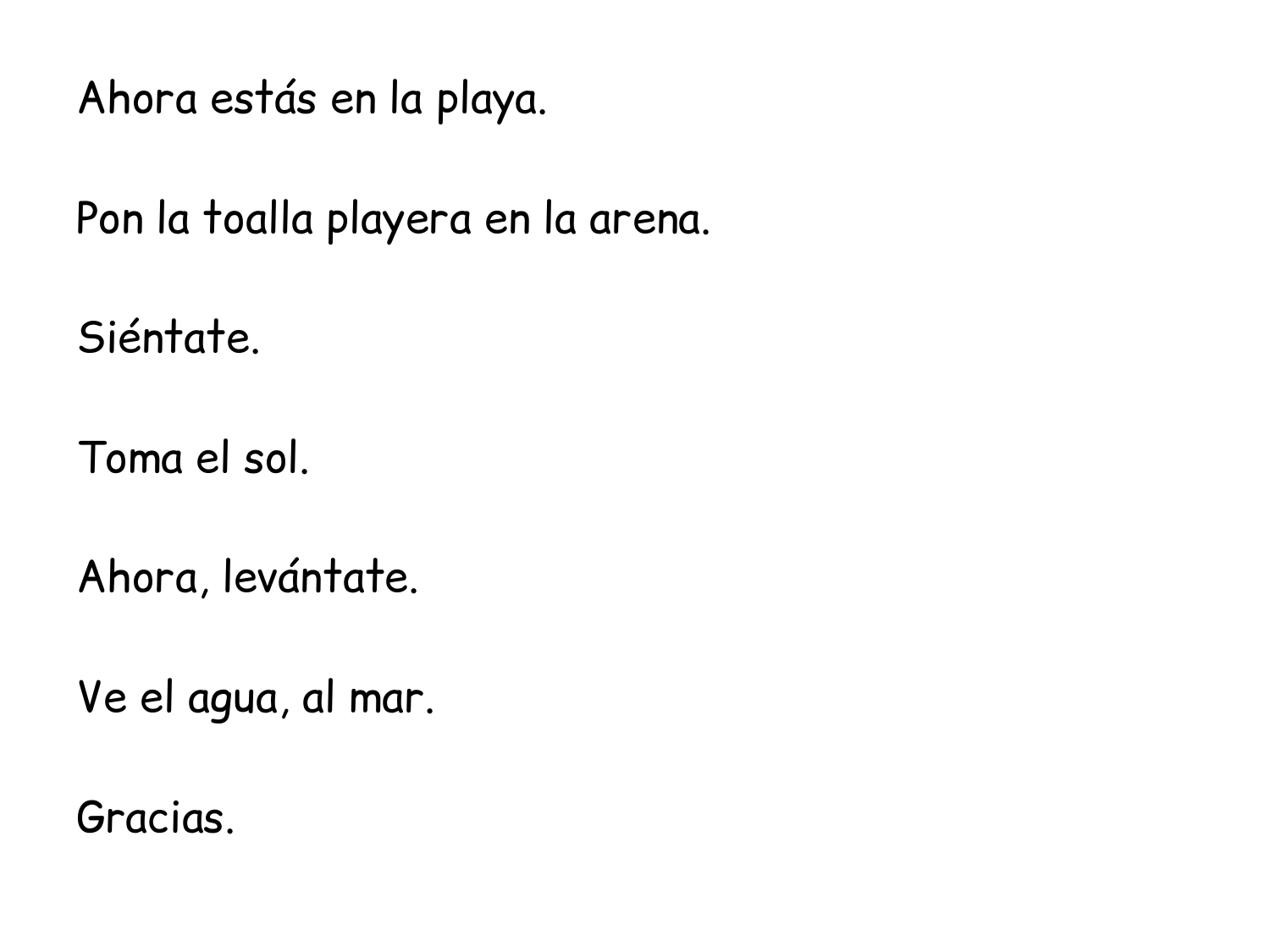

Ahora estás en la playa.

Pon la toalla playera en la arena.

Siéntate.

Toma el sol.

Ahora, levántate.

Ve el agua, al mar.

Gracias.